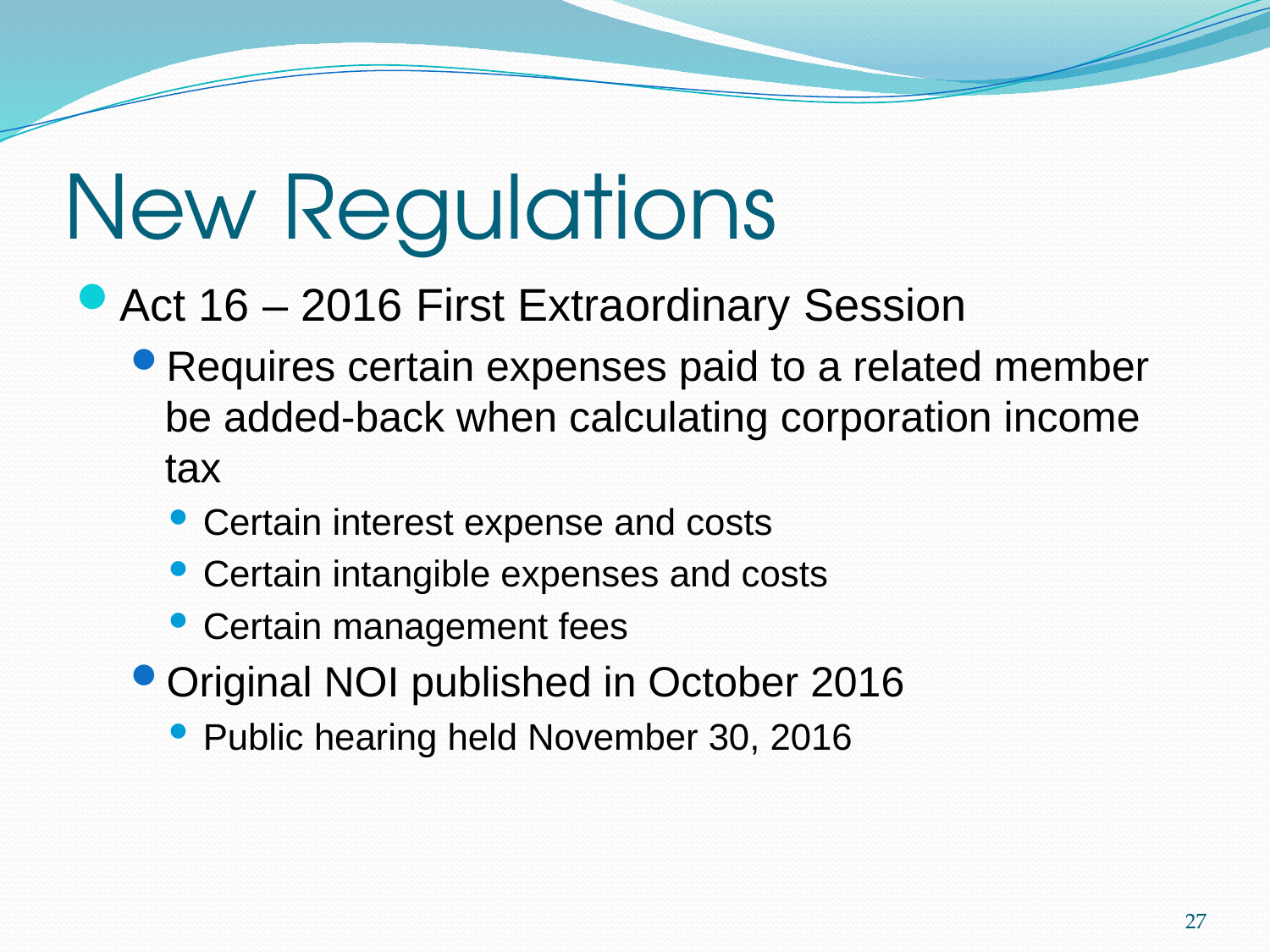

# New Regulations
Act 16 – 2016 First Extraordinary Session
Requires certain expenses paid to a related member be added-back when calculating corporation income tax
Certain interest expense and costs
Certain intangible expenses and costs
Certain management fees
Original NOI published in October 2016
Public hearing held November 30, 2016

27